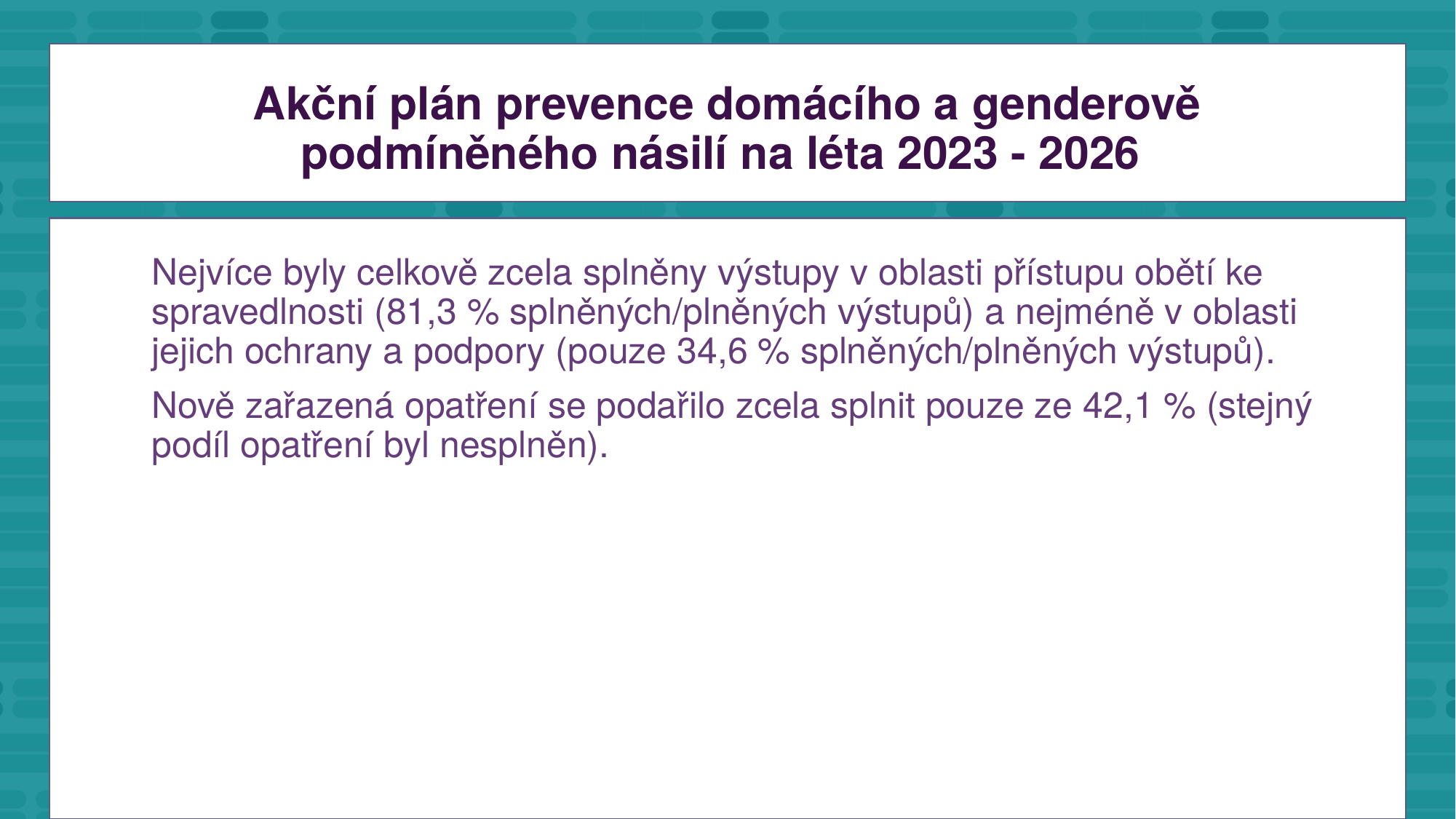

# Akční plán prevence domácího a genderově podmíněného násilí na léta 2023 - 2026
Nejvíce byly celkově zcela splněny výstupy v oblasti přístupu obětí ke spravedlnosti (81,3 % splněných/plněných výstupů) a nejméně v oblasti jejich ochrany a podpory (pouze 34,6 % splněných/plněných výstupů).
Nově zařazená opatření se podařilo zcela splnit pouze ze 42,1 % (stejný podíl opatření byl nesplněn).